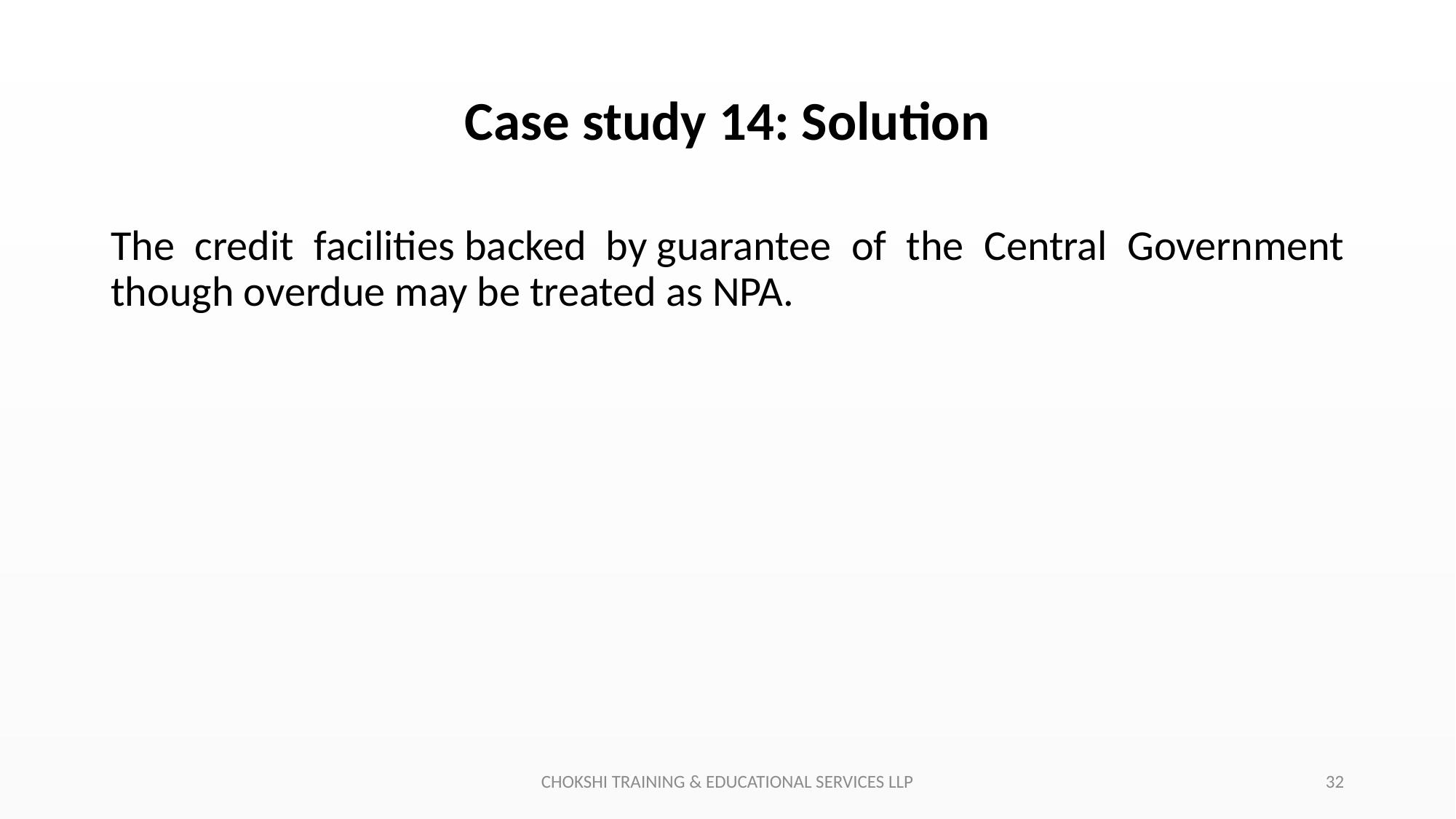

# Case study 14: Solution
The credit facilities backed by guarantee of the Central Government though overdue may be treated as NPA.
CHOKSHI TRAINING & EDUCATIONAL SERVICES LLP
32